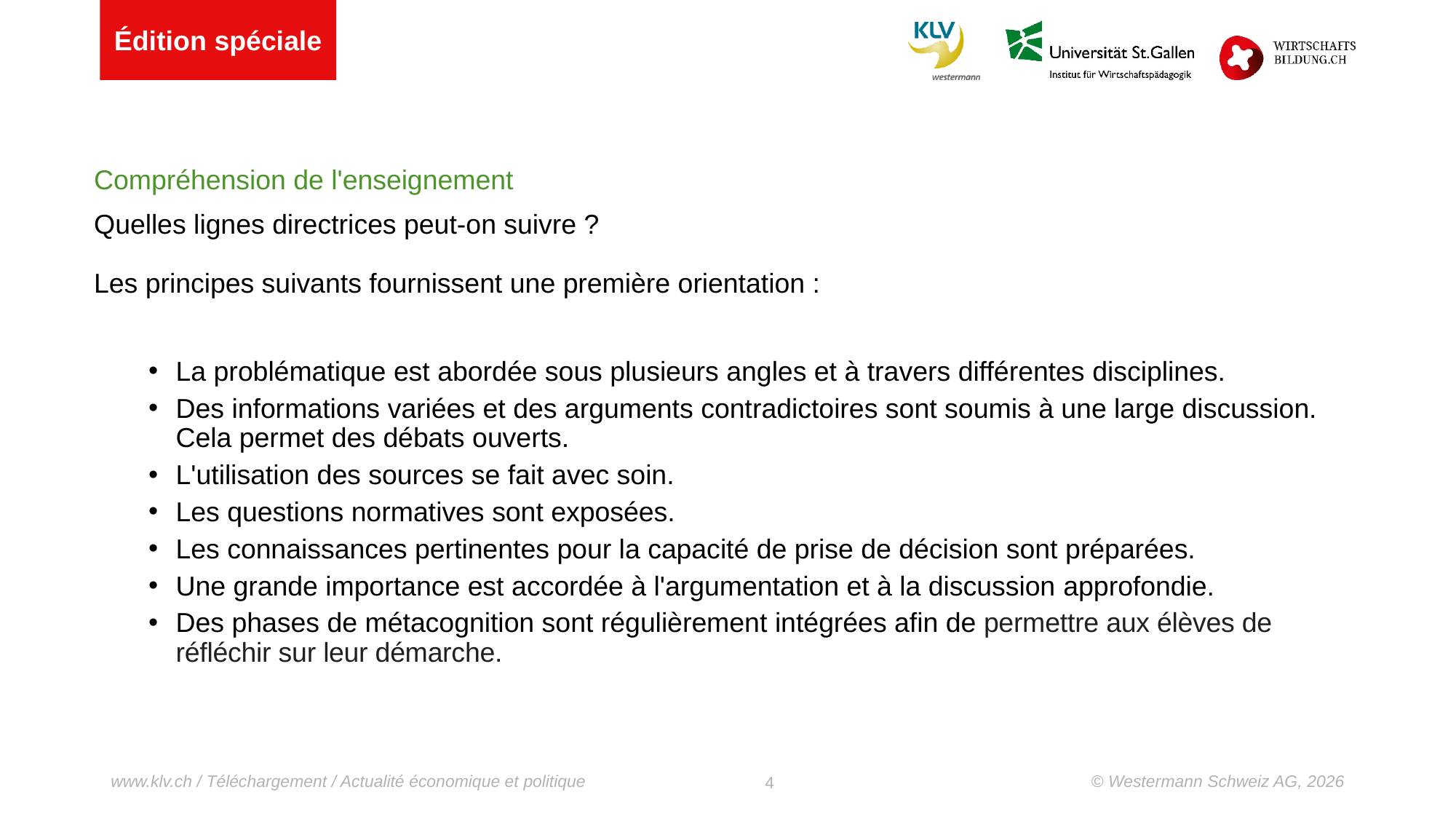

Compréhension de l'enseignement
Quelles lignes directrices peut-on suivre ?
Les principes suivants fournissent une première orientation :

La problématique est abordée sous plusieurs angles et à travers différentes disciplines.
Des informations variées et des arguments contradictoires sont soumis à une large discussion. Cela permet des débats ouverts.
L'utilisation des sources se fait avec soin.
Les questions normatives sont exposées.
Les connaissances pertinentes pour la capacité de prise de décision sont préparées.
Une grande importance est accordée à l'argumentation et à la discussion approfondie.
Des phases de métacognition sont régulièrement intégrées afin de permettre aux élèves de réfléchir sur leur démarche.

www.klv.ch / Téléchargement / Actualité économique et politique
© Westermann Schweiz AG, 2026
4